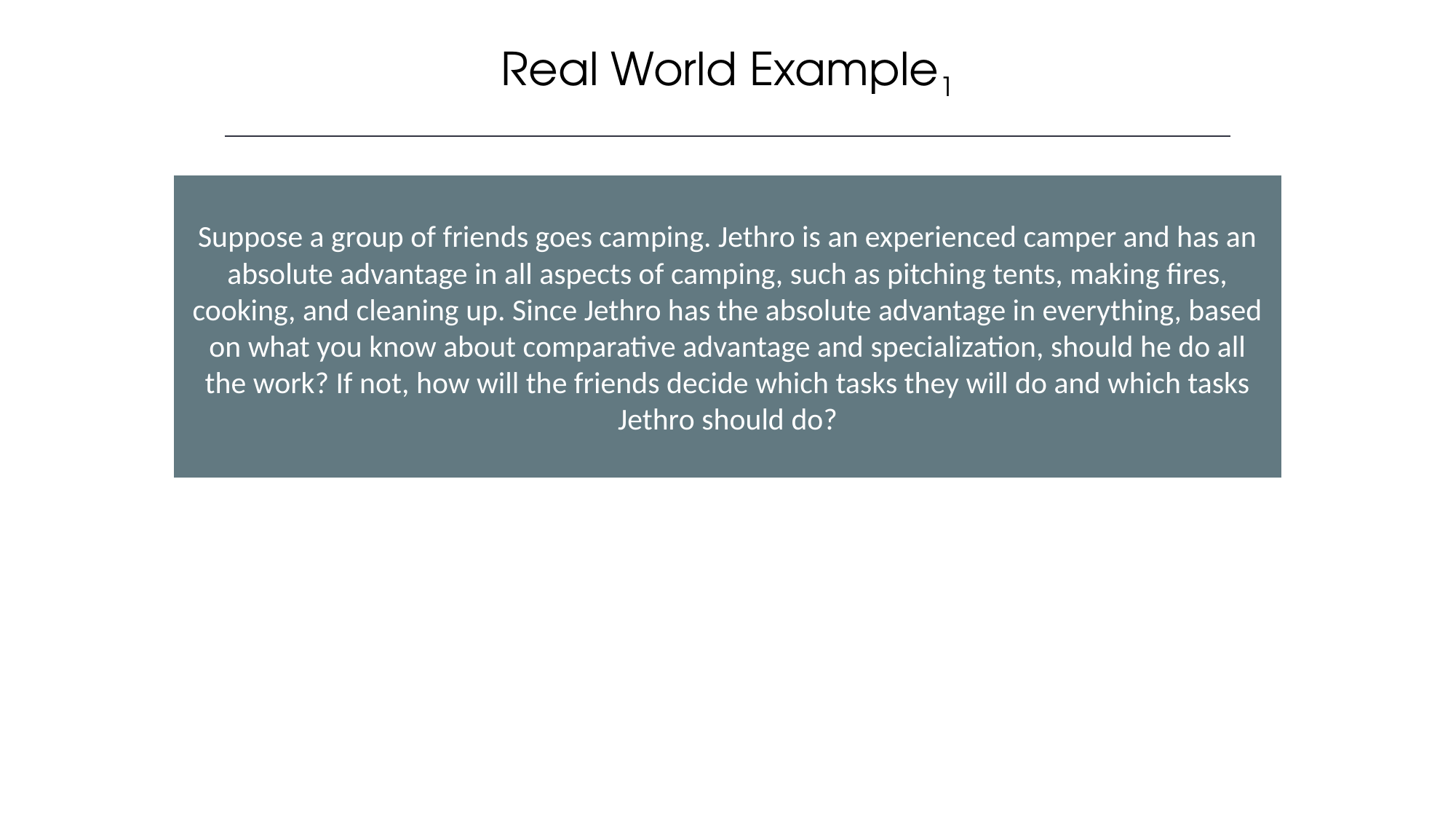

Real World Example1

Suppose a group of friends goes camping. Jethro is an experienced camper and has an absolute advantage in all aspects of camping, such as pitching tents, making fires, cooking, and cleaning up. Since Jethro has the absolute advantage in everything, based on what you know about comparative advantage and specialization, should he do all the work? If not, how will the friends decide which tasks they will do and which tasks Jethro should do?